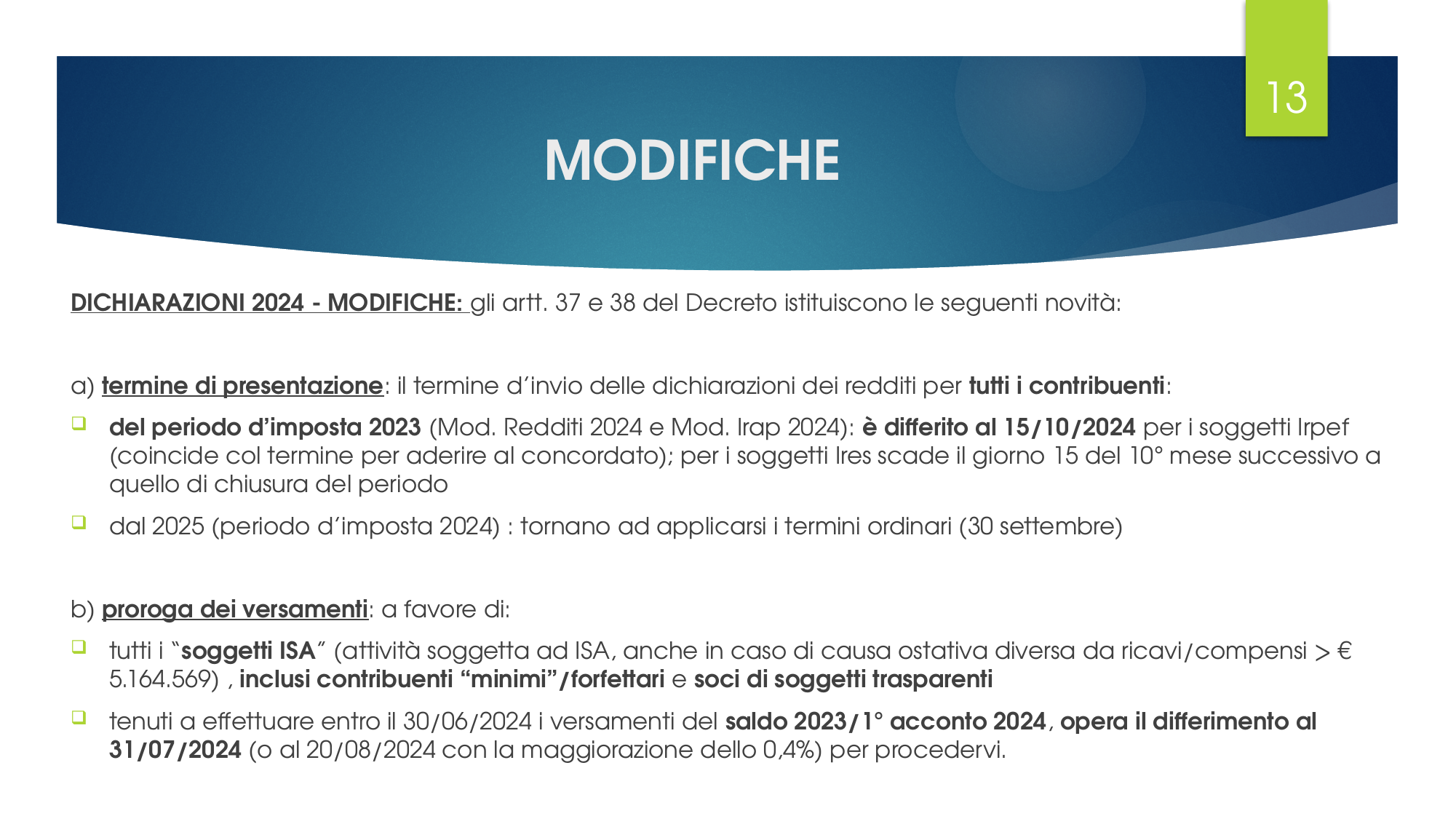

13
# MODIFICHE
DICHIARAZIONI 2024 - MODIFICHE: gli artt. 37 e 38 del Decreto istituiscono le seguenti novità:

a) termine di presentazione: il termine d’invio delle dichiarazioni dei redditi per tutti i contribuenti:
del periodo d’imposta 2023 (Mod. Redditi 2024 e Mod. Irap 2024): è differito al 15/10/2024 per i soggetti Irpef (coincide col termine per aderire al concordato); per i soggetti Ires scade il giorno 15 del 10° mese successivo a quello di chiusura del periodo
dal 2025 (periodo d’imposta 2024) : tornano ad applicarsi i termini ordinari (30 settembre)

b) proroga dei versamenti: a favore di:
tutti i “soggetti ISA” (attività soggetta ad ISA, anche in caso di causa ostativa diversa da ricavi/compensi > € 5.164.569) , inclusi contribuenti “minimi”/forfettari e soci di soggetti trasparenti
tenuti a effettuare entro il 30/06/2024 i versamenti del saldo 2023/1° acconto 2024, opera il differimento al 31/07/2024 (o al 20/08/2024 con la maggiorazione dello 0,4%) per procedervi.